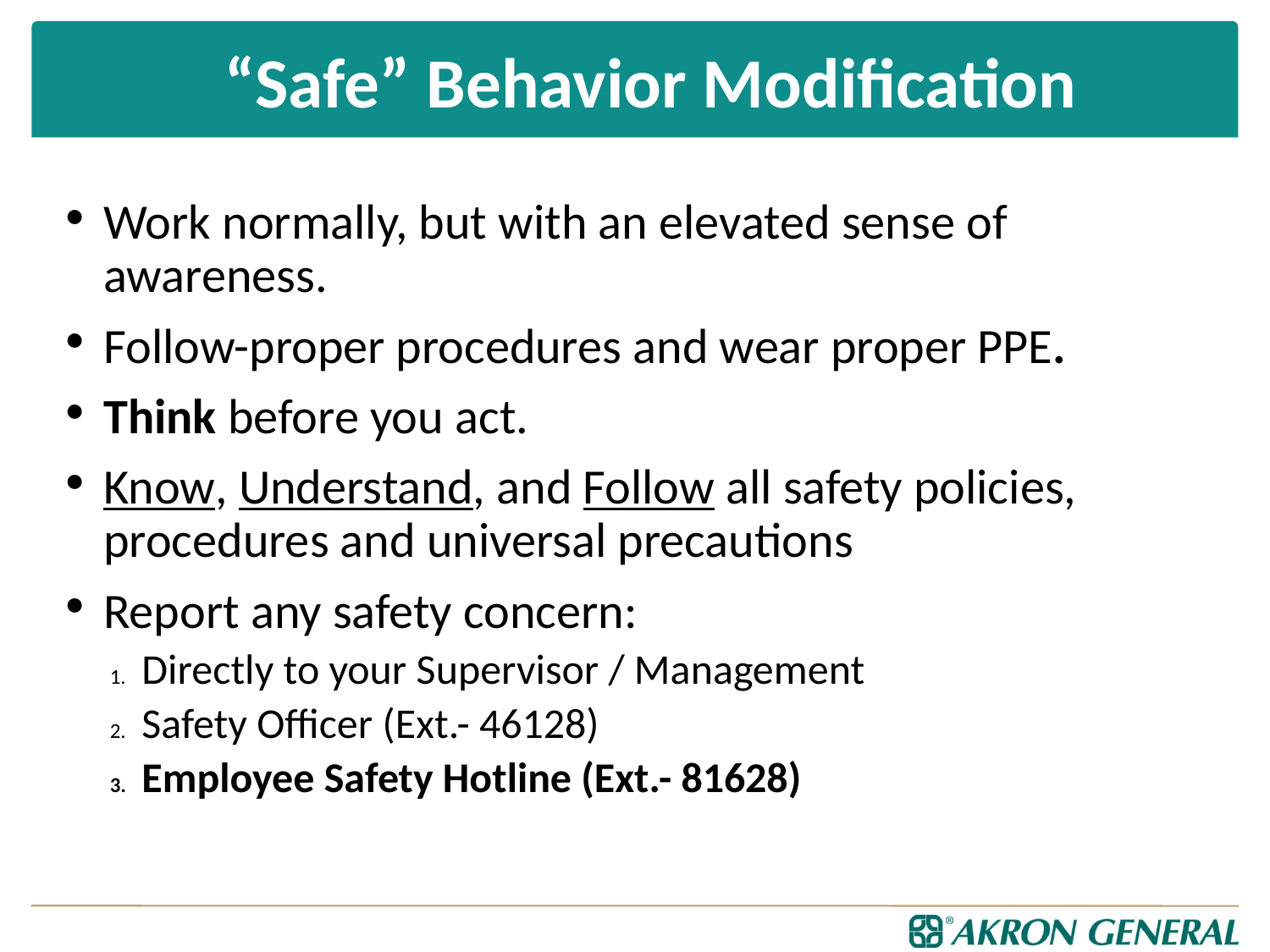

# “Safe” Behavior Modification
Work normally, but with an elevated sense of awareness.
Follow-proper procedures and wear proper PPE.
Think before you act.
Know, Understand, and Follow all safety policies, procedures and universal precautions
Report any safety concern:
Directly to your Supervisor / Management
Safety Officer (Ext.- 46128)
Employee Safety Hotline (Ext.- 81628)